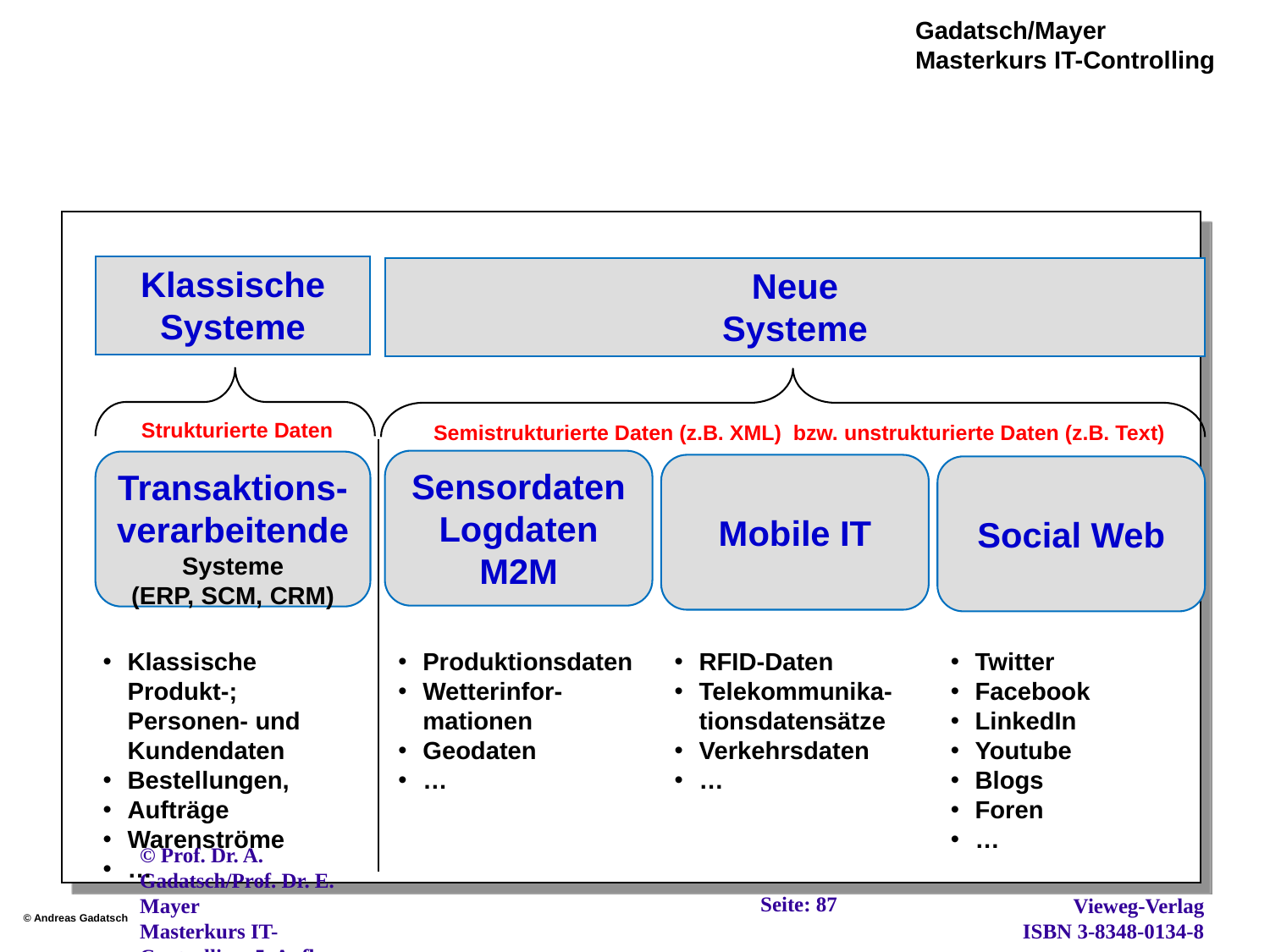

#
Klassische
Systeme
Neue
Systeme

Strukturierte Daten
Semistrukturierte Daten (z.B. XML)  bzw. unstrukturierte Daten (z.B. Text)
Sensordaten
Logdaten
M2M
Transaktions-
verarbeitende
Systeme
(ERP, SCM, CRM)
Mobile IT
Social Web
Klassische Produkt-;
Personen- und
Kundendaten
Bestellungen,
Aufträge
Warenströme
…
Produktionsdaten
Wetterinfor-
mationen
Geodaten
…
RFID-Daten
Telekommunika-
tionsdatensätze
Verkehrsdaten
…
Twitter
Facebook
LinkedIn
Youtube
Blogs
Foren
…

Seite: 87

© Prof. Dr. A. Gadatsch/Prof. Dr. E. Mayer
Masterkurs IT-Controlling, 5. Aufl., Wiesbaden, 2012